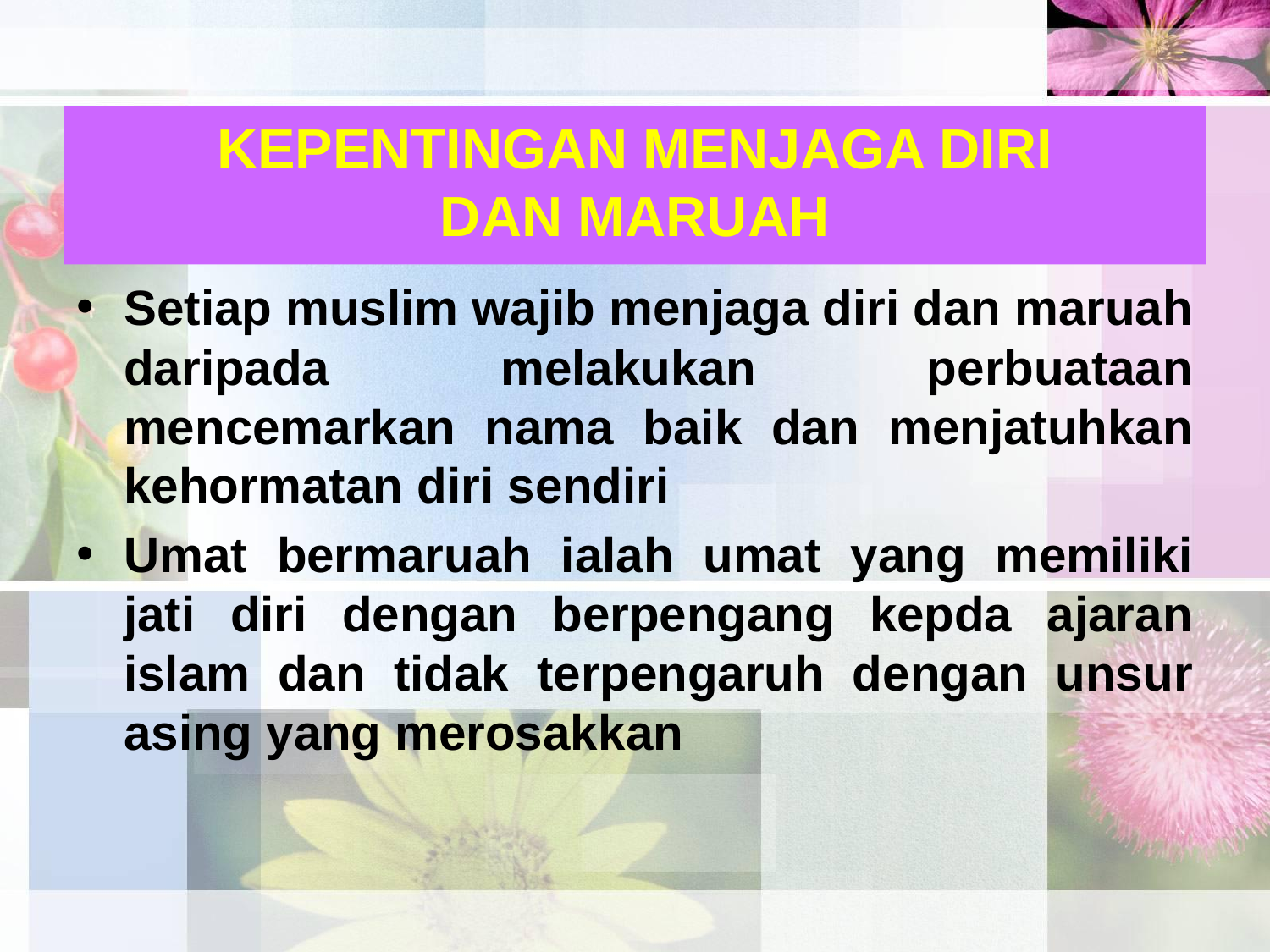

# KEPENTINGAN MENJAGA DIRI DAN MARUAH

Setiap muslim wajib menjaga diri dan maruah daripada melakukan perbuataan mencemarkan nama baik dan menjatuhkan kehormatan diri sendiri
Umat bermaruah ialah umat yang memiliki jati diri dengan berpengang kepda ajaran islam dan tidak terpengaruh dengan unsur asing yang merosakkan